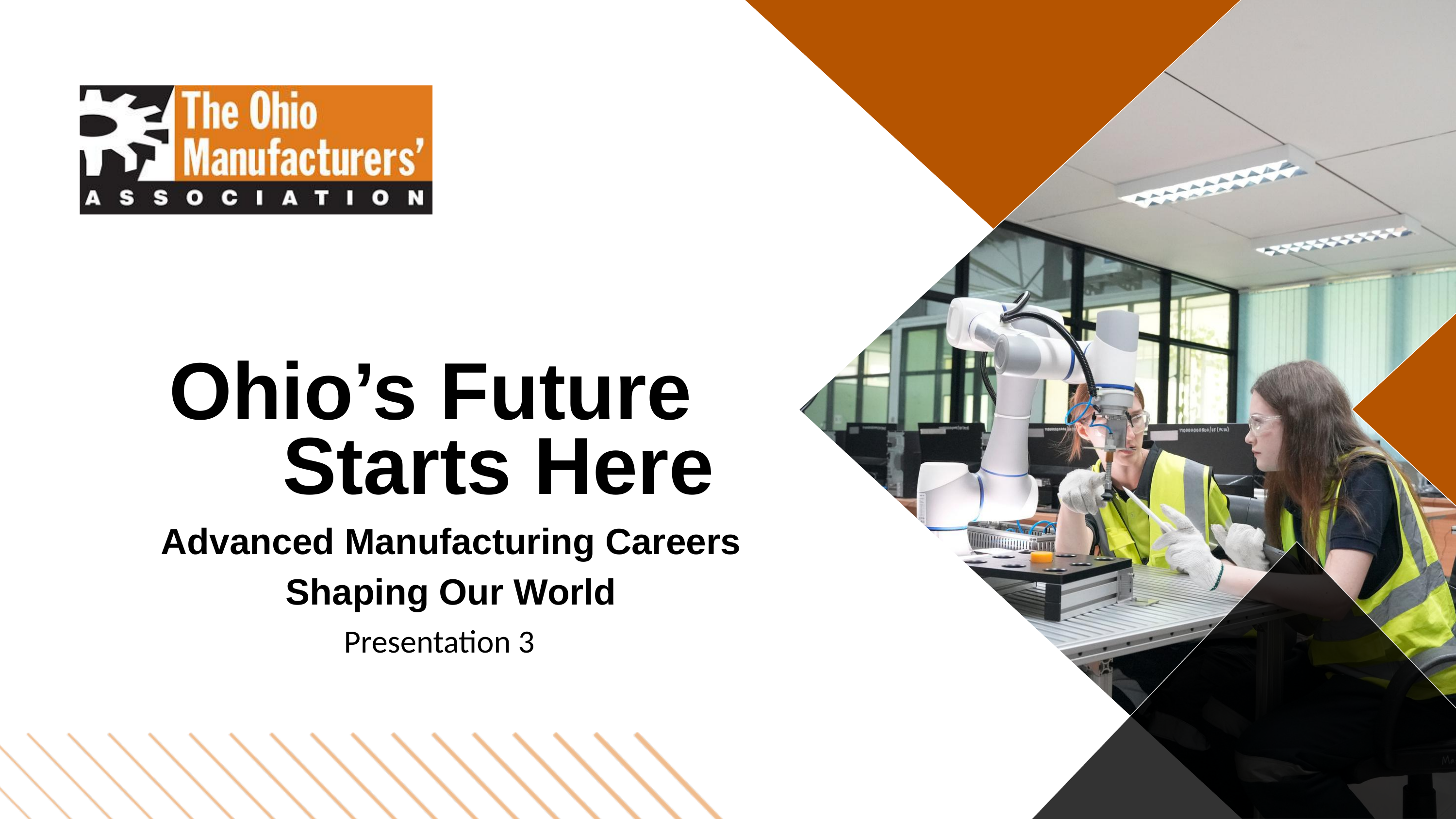

Ohio’s Future
Starts Here

Advanced Manufacturing Careers Shaping Our World
Presentation 3